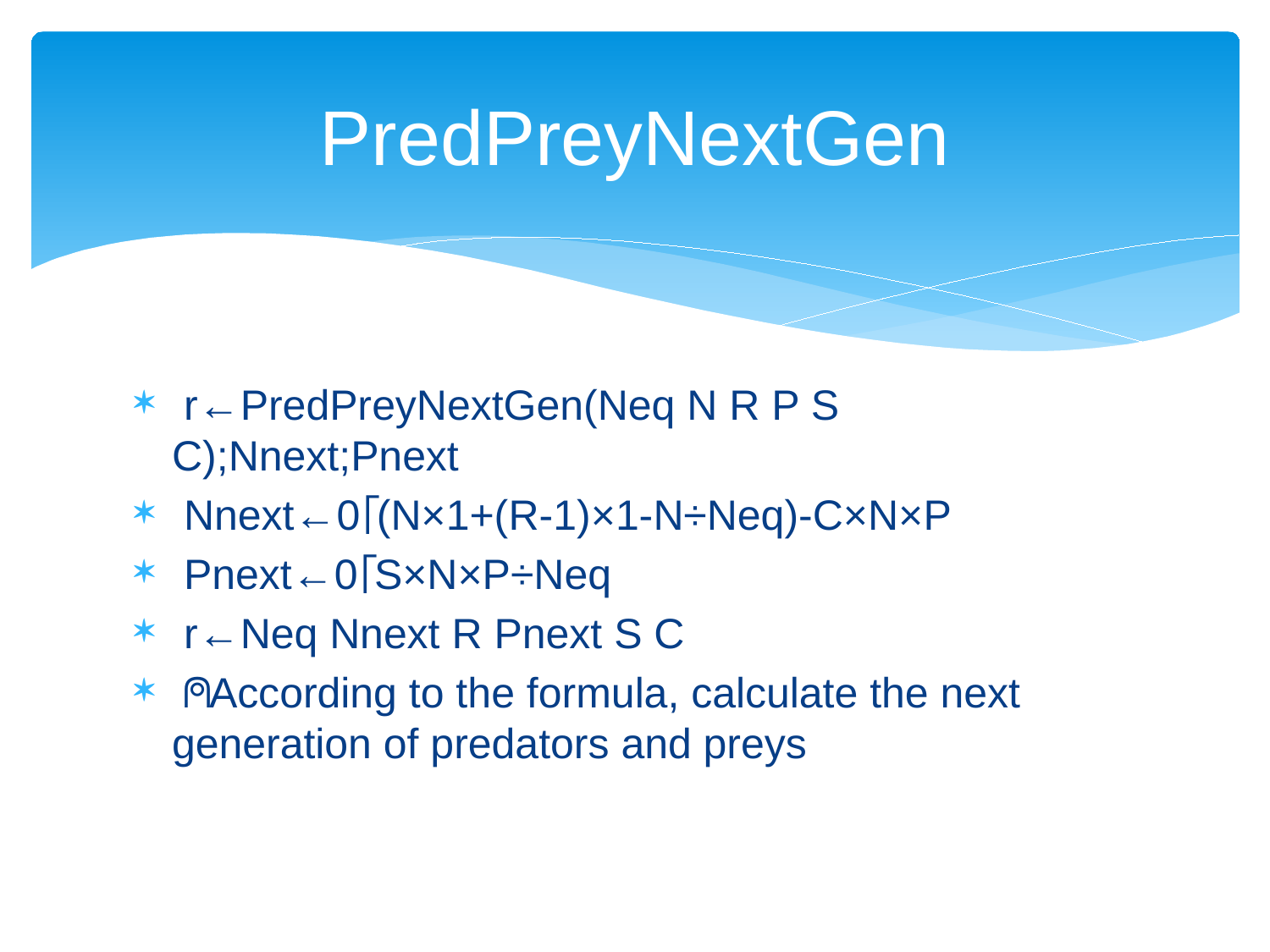

# PredPreyNextGen
 r←PredPreyNextGen(Neq N R P S C);Nnext;Pnext
 Nnext←0⌈(N×1+(R-1)×1-N÷Neq)-C×N×P
 Pnext←0⌈S×N×P÷Neq
 r←Neq Nnext R Pnext S C
⍝ According to the formula, calculate the next generation of predators and preys